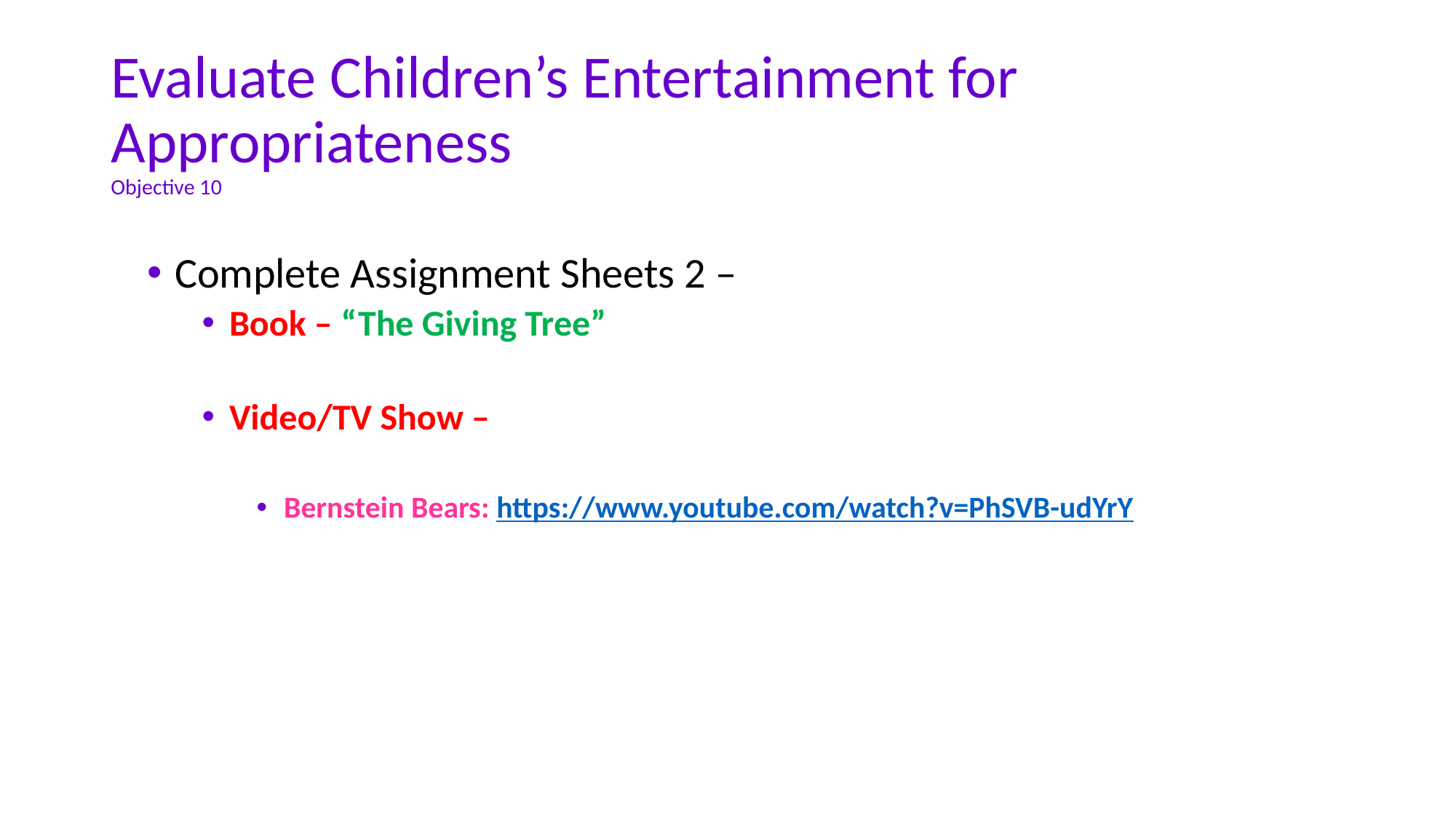

# Evaluate Children’s Entertainment for Appropriateness Objective 10
Complete Assignment Sheets 2 –
Book – “The Giving Tree”

Video/TV Show –

Bernstein Bears: https://www.youtube.com/watch?v=PhSVB-udYrY